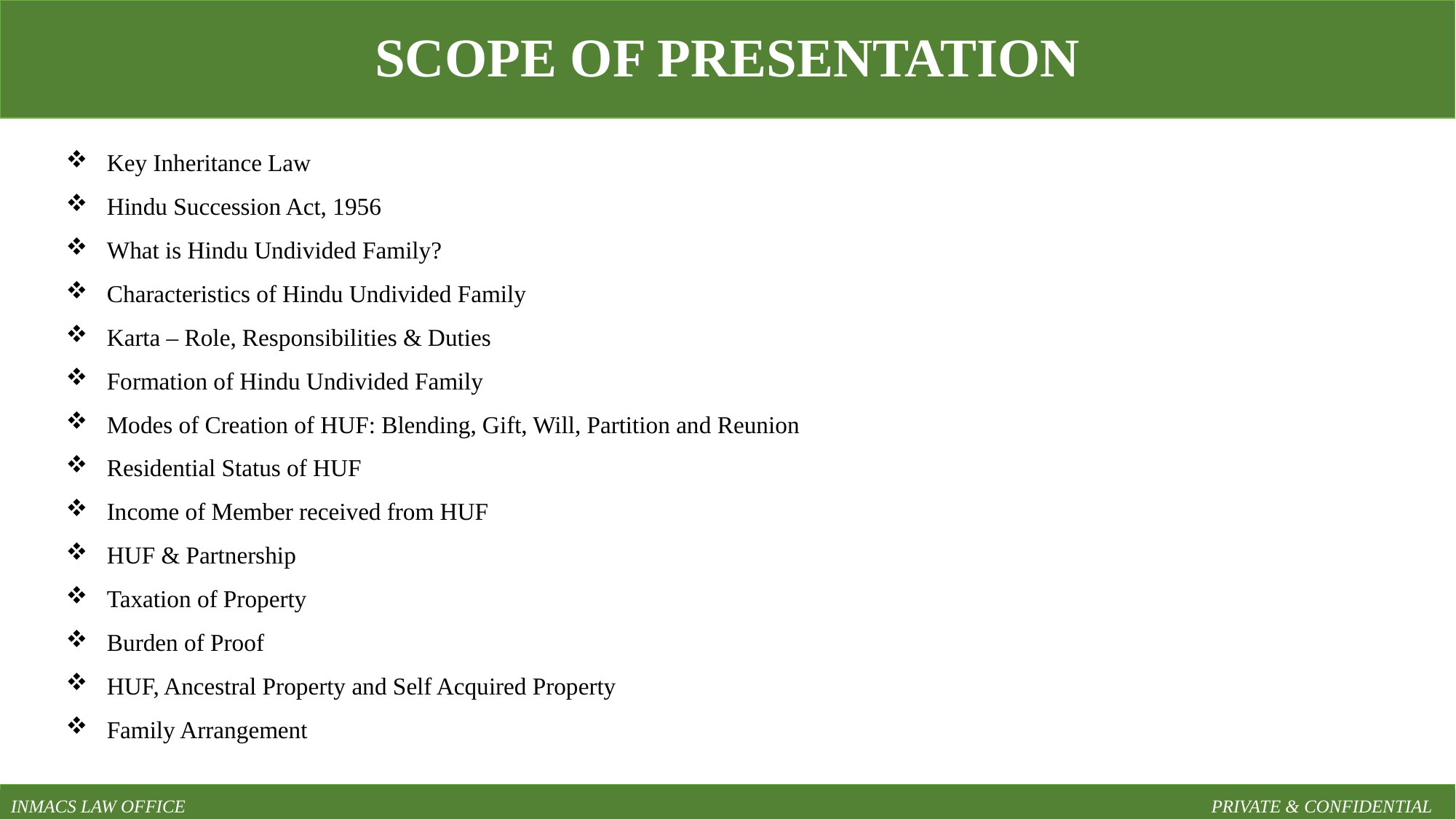

SCOPE OF PRESENTATION
Key Inheritance Law
Hindu Succession Act, 1956
What is Hindu Undivided Family?
Characteristics of Hindu Undivided Family
Karta – Role, Responsibilities & Duties
Formation of Hindu Undivided Family
Modes of Creation of HUF: Blending, Gift, Will, Partition and Reunion
Residential Status of HUF
Income of Member received from HUF
HUF & Partnership
Taxation of Property
Burden of Proof
HUF, Ancestral Property and Self Acquired Property
Family Arrangement

INMACS LAW OFFICE										PRIVATE & CONFIDENTIAL